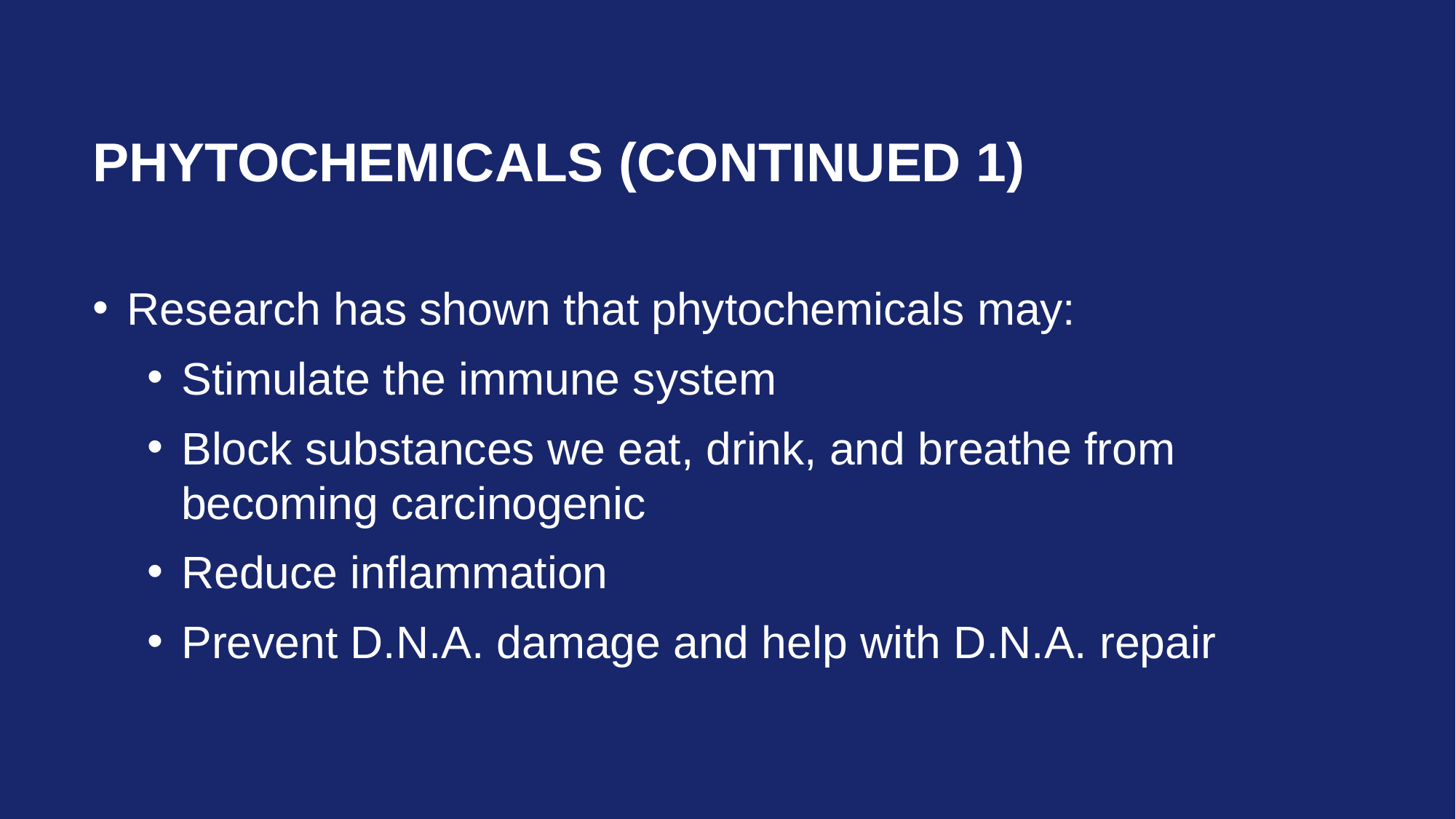

# Phytochemicals (continued 1)
Research has shown that phytochemicals may:
Stimulate the immune system
Block substances we eat, drink, and breathe from becoming carcinogenic
Reduce inflammation
Prevent D.N.A. damage and help with D.N.A. repair